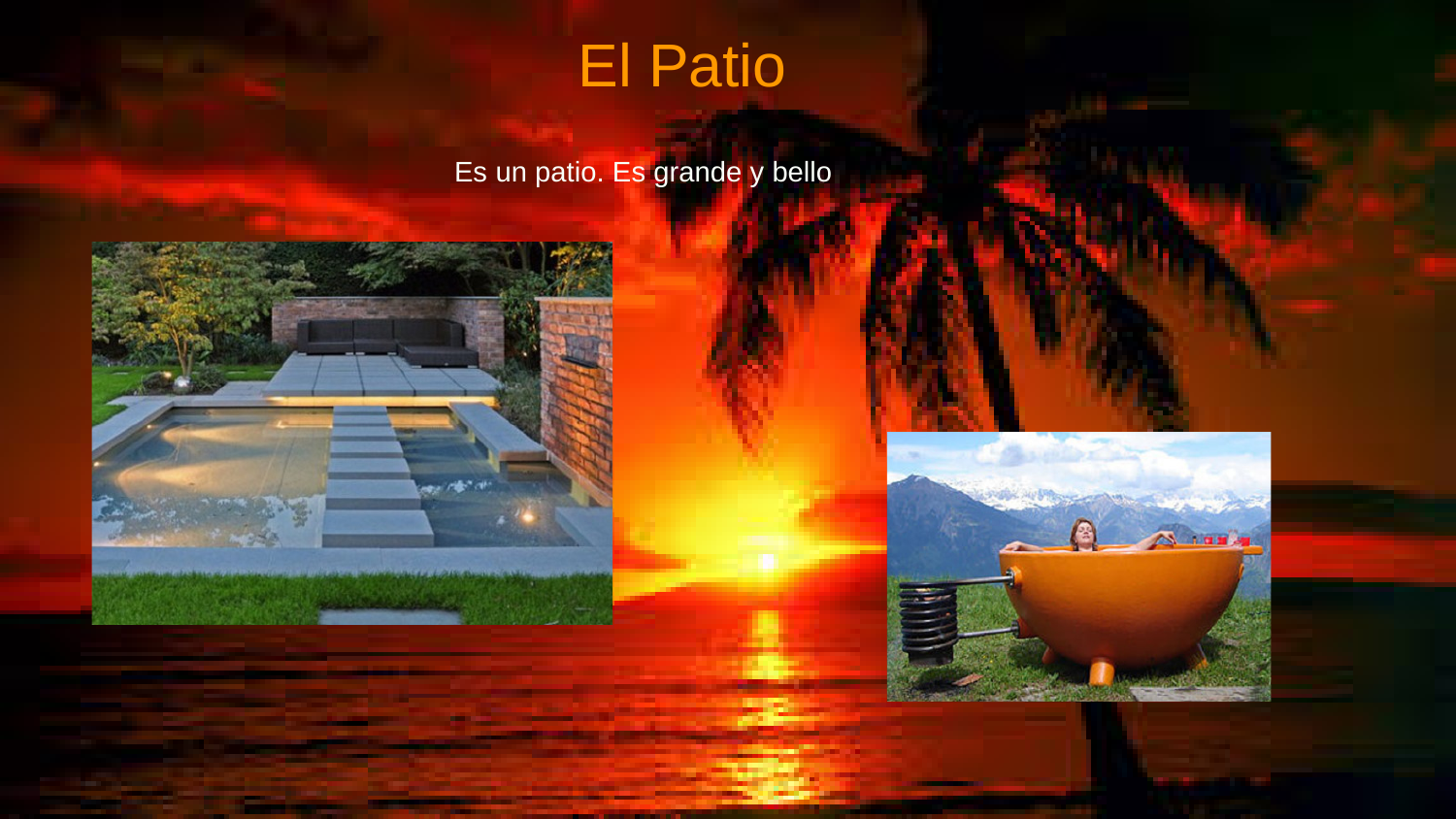

El Patio
#
Es un patio. Es grande y bello